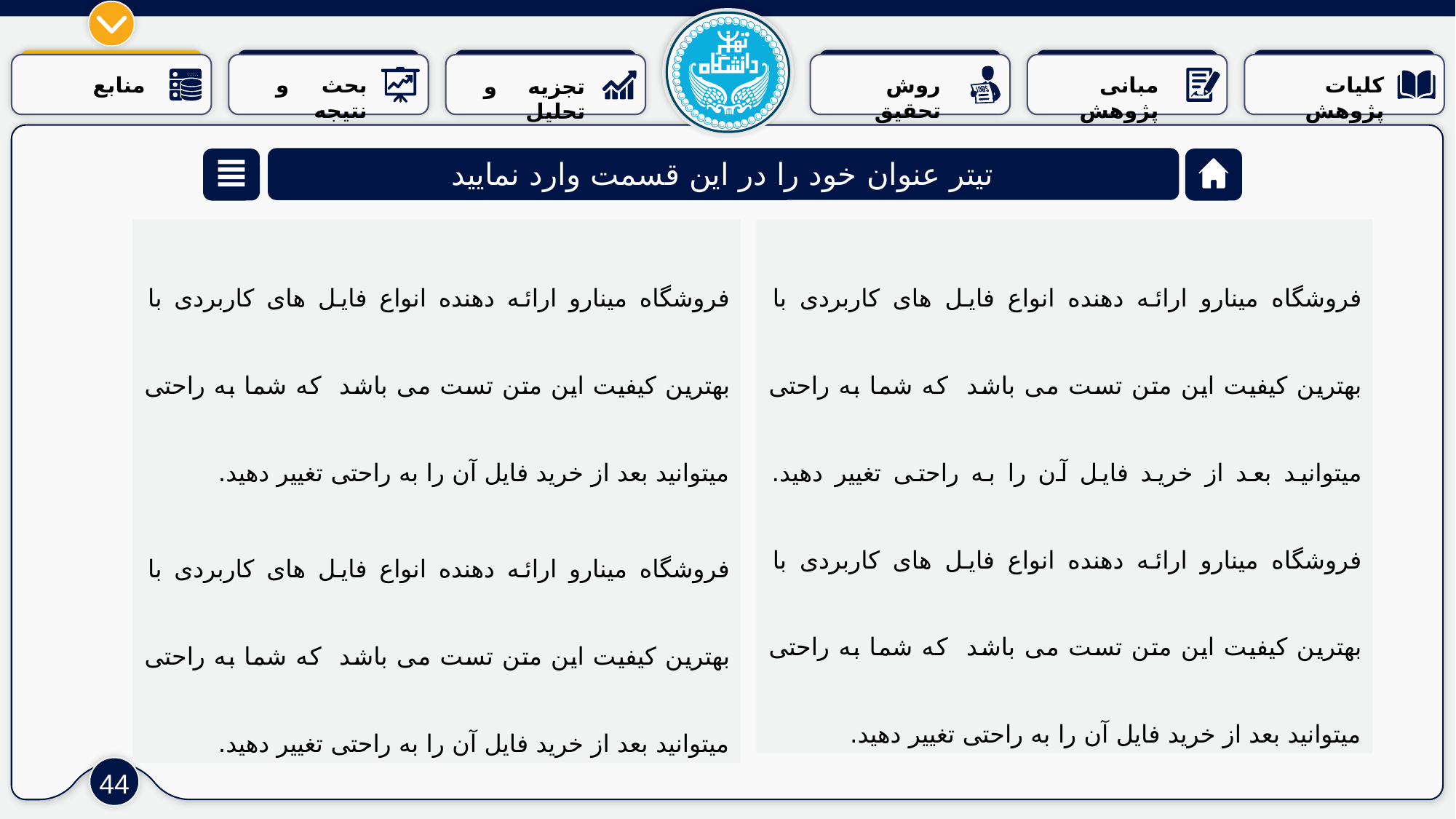

تیتر عنوان خود را در این قسمت وارد نمایید

فروشگاه مینارو ارائه دهنده انواع فایل های کاربردی با بهترین کیفیت این متن تست می باشد  که شما به راحتی میتوانید بعد از خرید فایل آن را به راحتی تغییر دهید.
فروشگاه مینارو ارائه دهنده انواع فایل های کاربردی با بهترین کیفیت این متن تست می باشد  که شما به راحتی میتوانید بعد از خرید فایل آن را به راحتی تغییر دهید. فروشگاه مینارو ارائه دهنده انواع فایل های کاربردی با بهترین کیفیت این متن تست می باشد  که شما به راحتی میتوانید بعد از خرید فایل آن را به راحتی تغییر دهید.
فروشگاه مینارو ارائه دهنده انواع فایل های کاربردی با بهترین کیفیت این متن تست می باشد  که شما به راحتی میتوانید بعد از خرید فایل آن را به راحتی تغییر دهید.
44